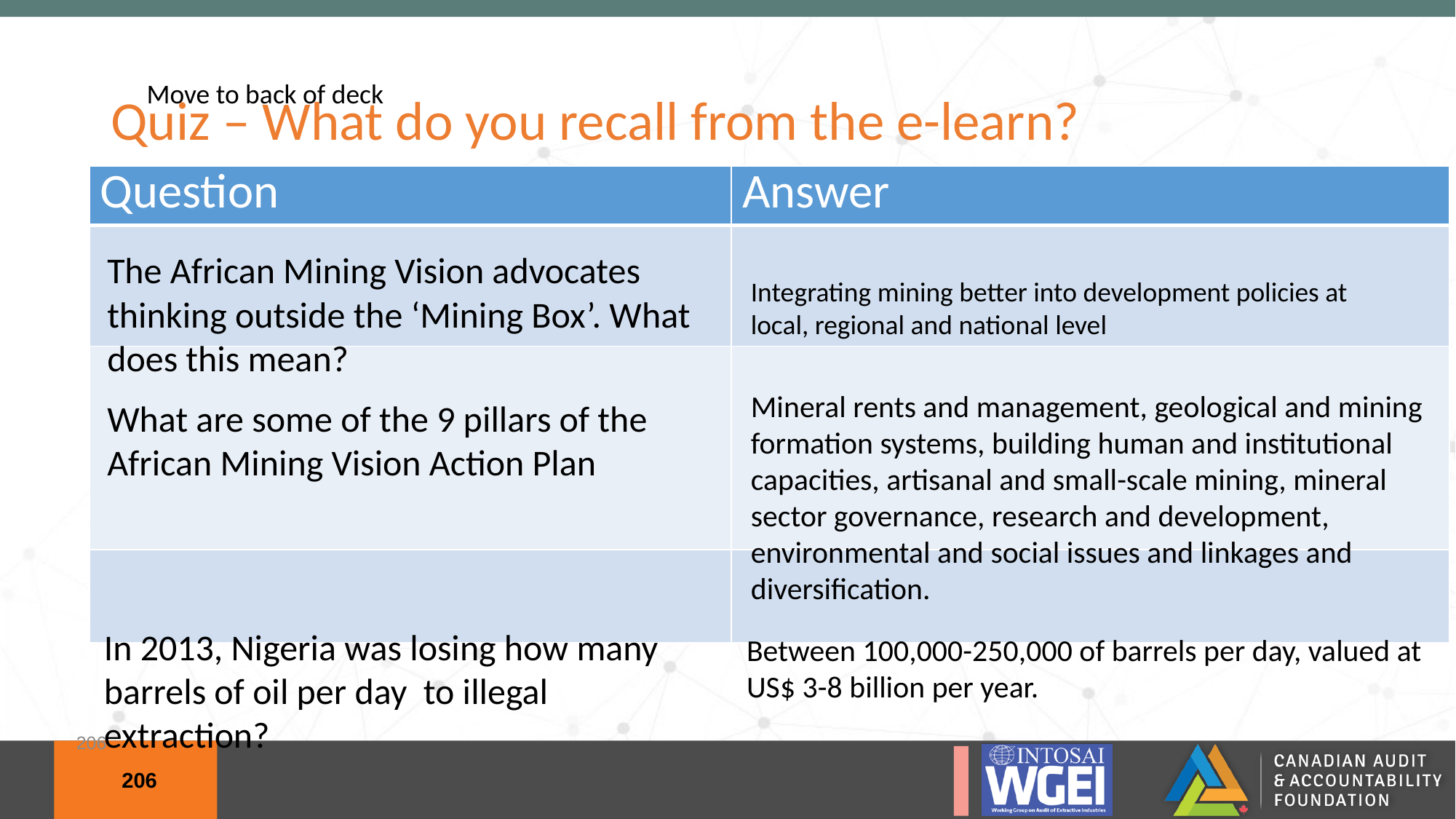

# Quiz – What do you recall from the e-learn?
Move to back of deck
| Question | Answer |
| --- | --- |
|  |  |
|  |  |
|  |  |
The African Mining Vision advocates thinking outside the ‘Mining Box’. What does this mean?
Integrating mining better into development policies at local, regional and national level
Mineral rents and management, geological and mining formation systems, building human and institutional capacities, artisanal and small-scale mining, mineral sector governance, research and development, environmental and social issues and linkages and diversification.
What are some of the 9 pillars of the African Mining Vision Action Plan

In 2013, Nigeria was losing how many barrels of oil per day  to illegal extraction?
Between 100,000-250,000 of barrels per day, valued at US$ 3-8 billion per year.
206